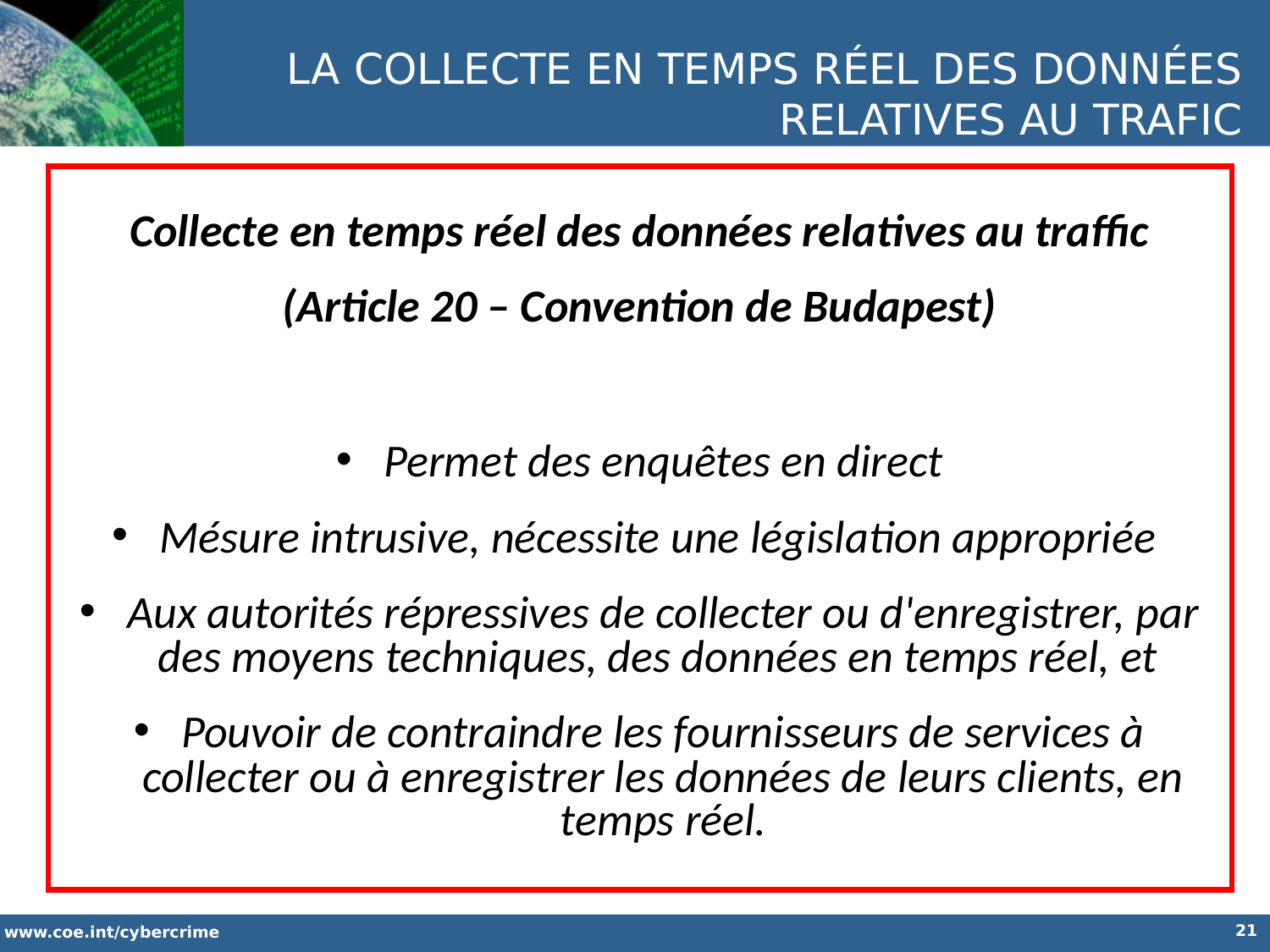

LA COLLECTE EN TEMPS RÉEL DES DONNÉES RELATIVES AU TRAFIC
Collecte en temps réel des données relatives au traffic
(Article 20 – Convention de Budapest)

Permet des enquêtes en direct
Mésure intrusive, nécessite une législation appropriée
Aux autorités répressives de collecter ou d'enregistrer, par des moyens techniques, des données en temps réel, et
Pouvoir de contraindre les fournisseurs de services à collecter ou à enregistrer les données de leurs clients, en temps réel.